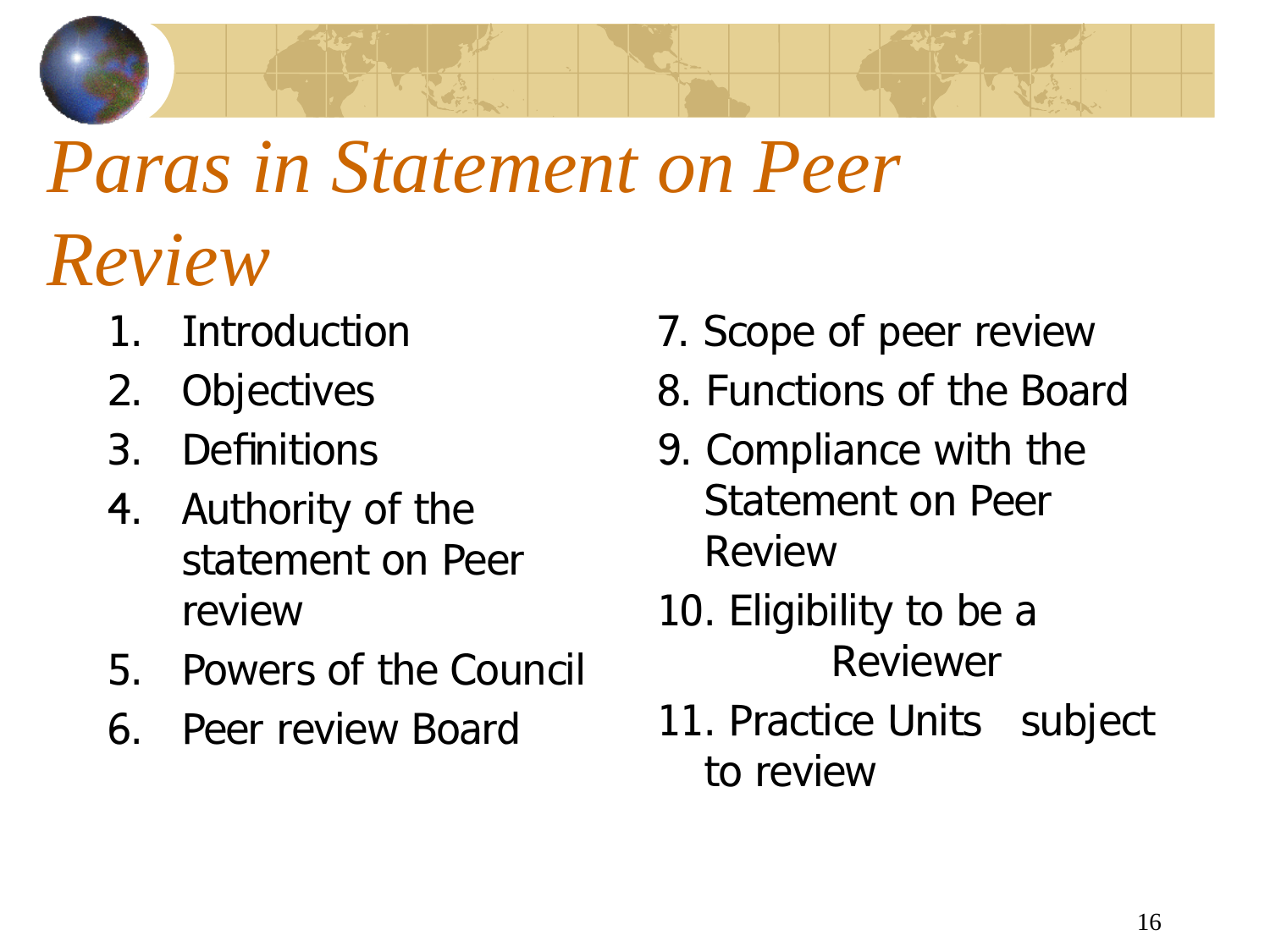

# Paras in Statement on Peer Review
Introduction
Objectives
Definitions
Authority of the statement on Peer review
Powers of the Council
Peer review Board
7. Scope of peer review
8. Functions of the Board
9. Compliance with the Statement on Peer Review
10. Eligibility to be a      	Reviewer
11. Practice Units   subject to review

16